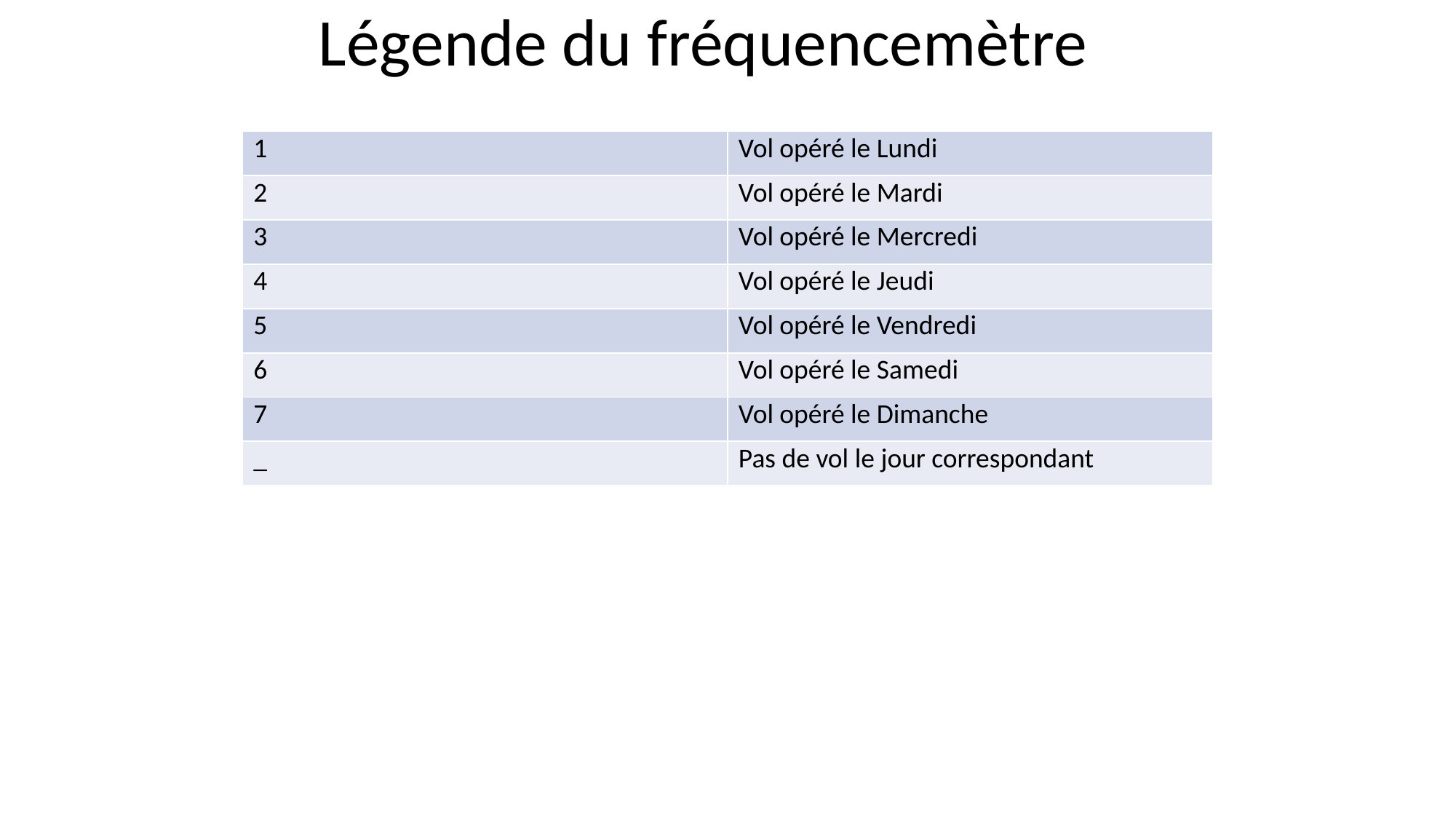

# Légende du fréquencemètre
| 1 | Vol opéré le Lundi |
| --- | --- |
| 2 | Vol opéré le Mardi |
| 3 | Vol opéré le Mercredi |
| 4 | Vol opéré le Jeudi |
| 5 | Vol opéré le Vendredi |
| 6 | Vol opéré le Samedi |
| 7 | Vol opéré le Dimanche |
| \_ | Pas de vol le jour correspondant |